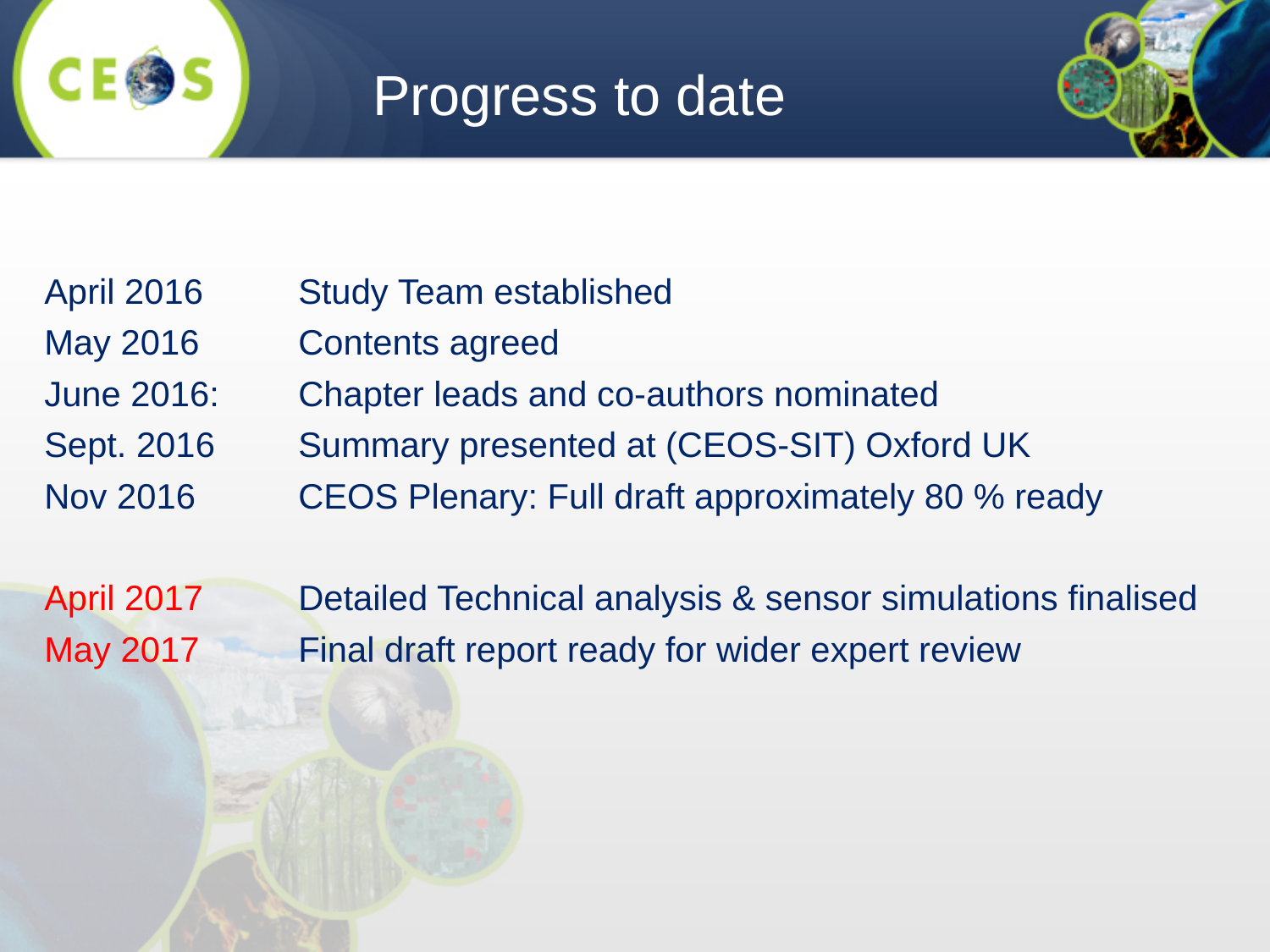

Progress to date

April 2016 	Study Team established
May 2016 	Contents agreed
June 2016:	Chapter leads and co-authors nominated
Sept. 2016 	Summary presented at (CEOS-SIT) Oxford UK
Nov 2016	CEOS Plenary: Full draft approximately 80 % ready

April 2017 	Detailed Technical analysis & sensor simulations finalised
May 2017 	Final draft report ready for wider expert review